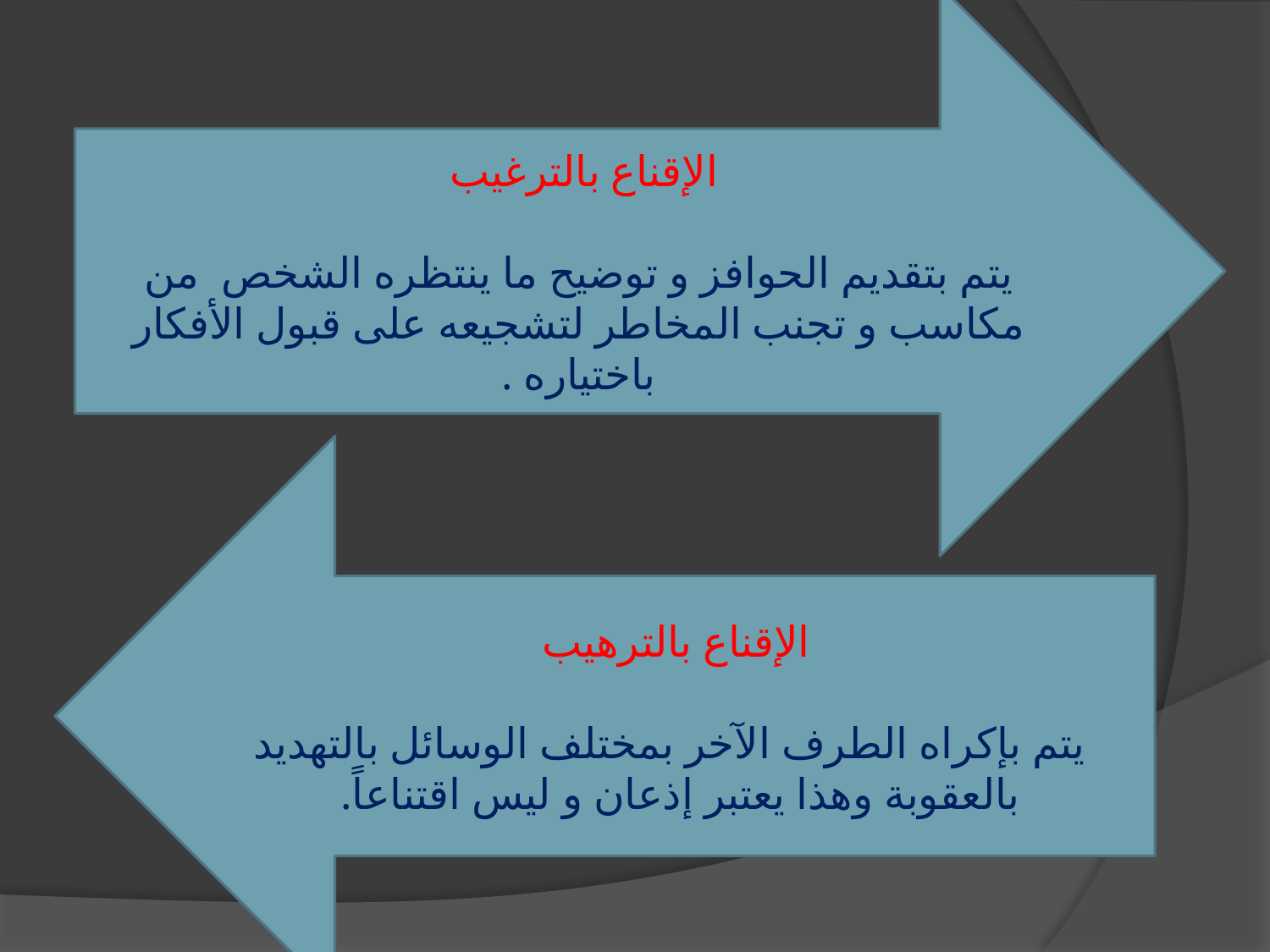

الإقناع بالترغيب

يتم بتقديم الحوافز و توضيح ما ينتظره الشخص  من مكاسب و تجنب المخاطر لتشجيعه على قبول الأفكار باختياره .
#

 الإقناع بالترهيب

 يتم بإكراه الطرف الآخر بمختلف الوسائل بالتهديد بالعقوبة وهذا يعتبر إذعان و ليس اقتناعاً.